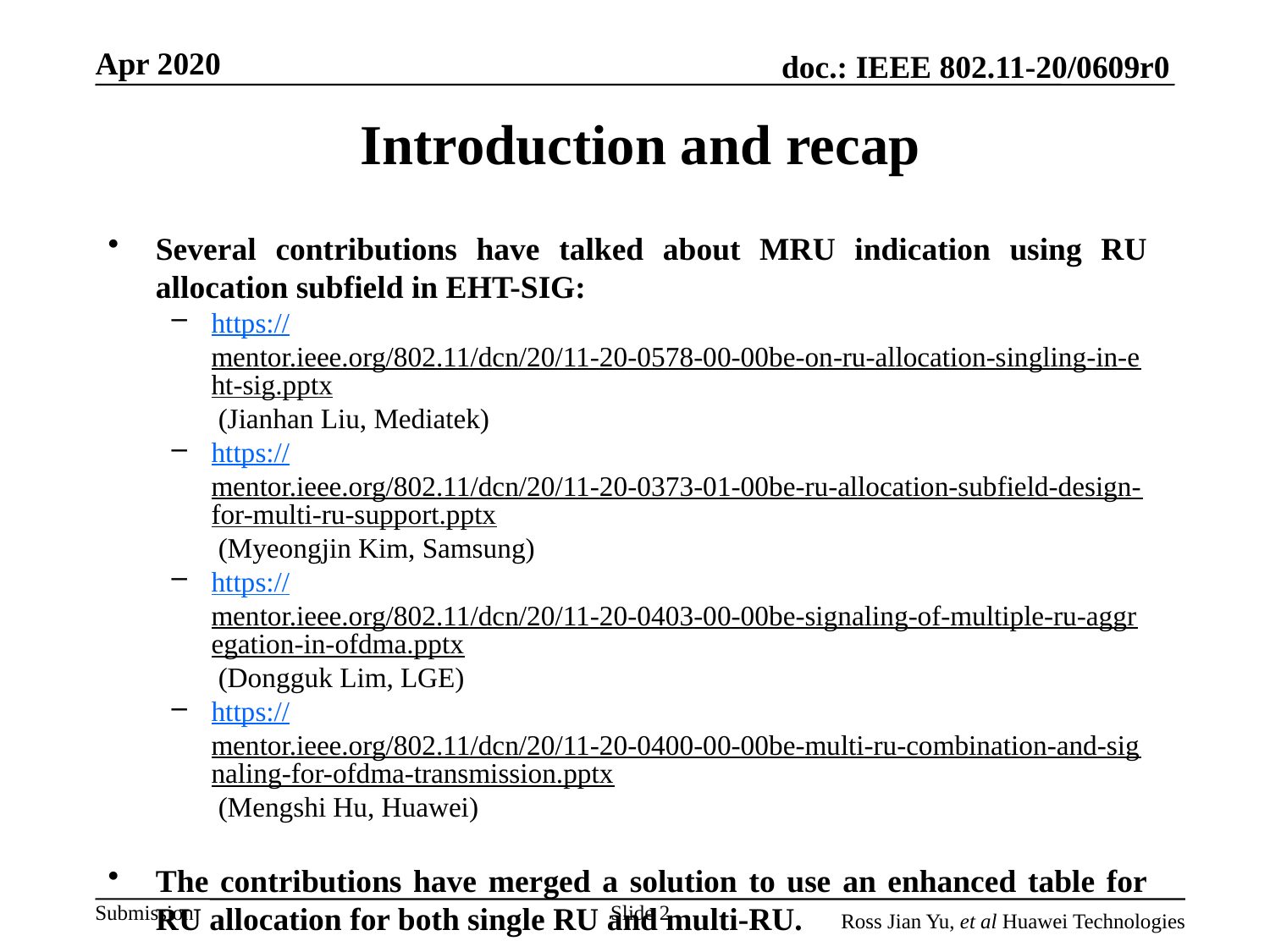

# Introduction and recap
Several contributions have talked about MRU indication using RU allocation subfield in EHT-SIG:
https://mentor.ieee.org/802.11/dcn/20/11-20-0578-00-00be-on-ru-allocation-singling-in-eht-sig.pptx (Jianhan Liu, Mediatek)
https://mentor.ieee.org/802.11/dcn/20/11-20-0373-01-00be-ru-allocation-subfield-design-for-multi-ru-support.pptx (Myeongjin Kim, Samsung)
https://mentor.ieee.org/802.11/dcn/20/11-20-0403-00-00be-signaling-of-multiple-ru-aggregation-in-ofdma.pptx (Dongguk Lim, LGE)
https://mentor.ieee.org/802.11/dcn/20/11-20-0400-00-00be-multi-ru-combination-and-signaling-for-ofdma-transmission.pptx (Mengshi Hu, Huawei)

The contributions have merged a solution to use an enhanced table for RU allocation for both single RU and multi-RU.

This contribution further discusses several aspects regarding the detailed signaling, and talks about the pro and con.

Slide 2